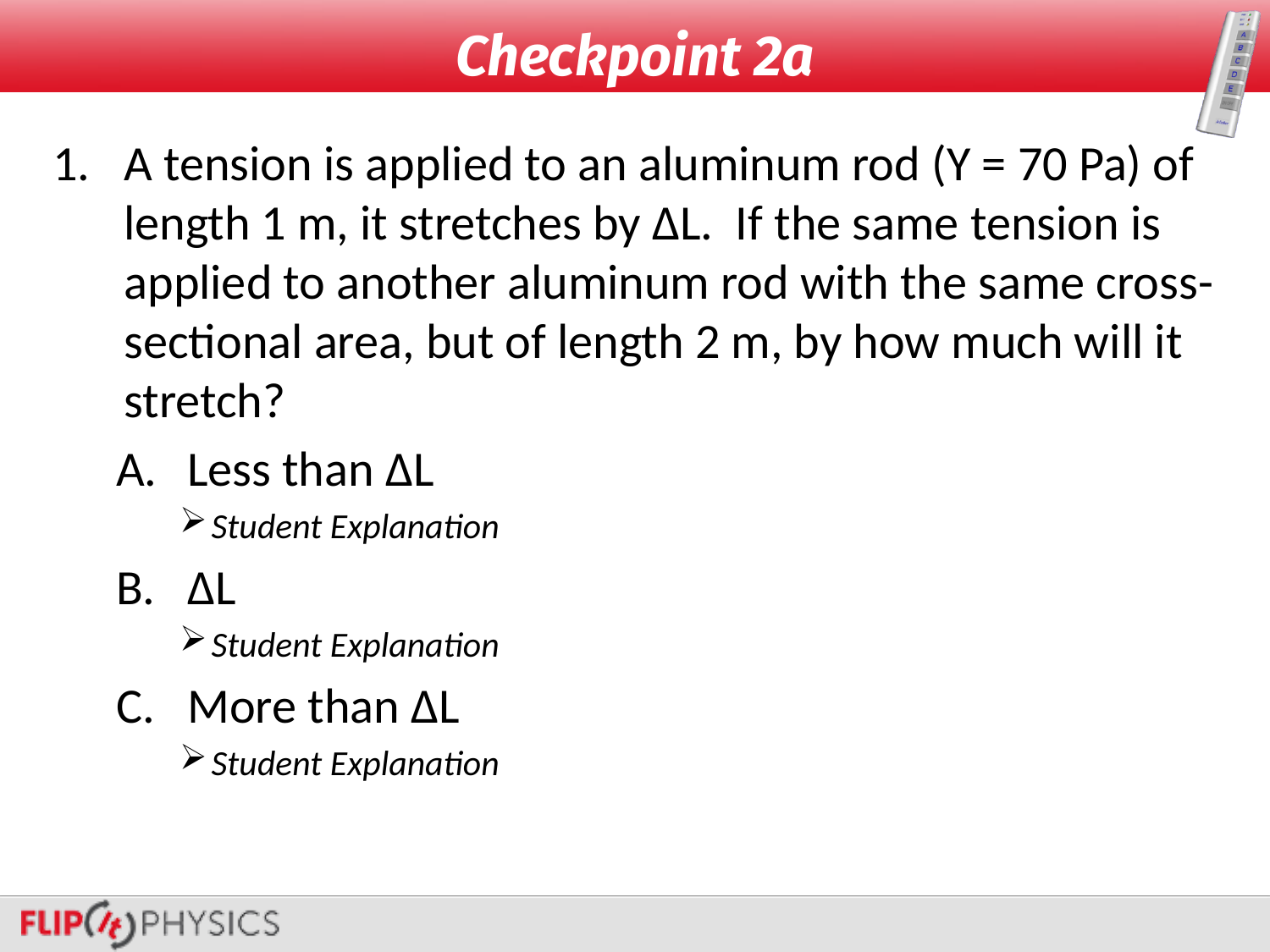

# Checkpoint 2a
A tension is applied to an aluminum rod (Y = 70 Pa) of length 1 m, it stretches by ΔL.  If the same tension is applied to another aluminum rod with the same cross-sectional area, but of length 2 m, by how much will it stretch?
Less than ΔL
Student Explanation
ΔL
Student Explanation
More than ΔL
Student Explanation